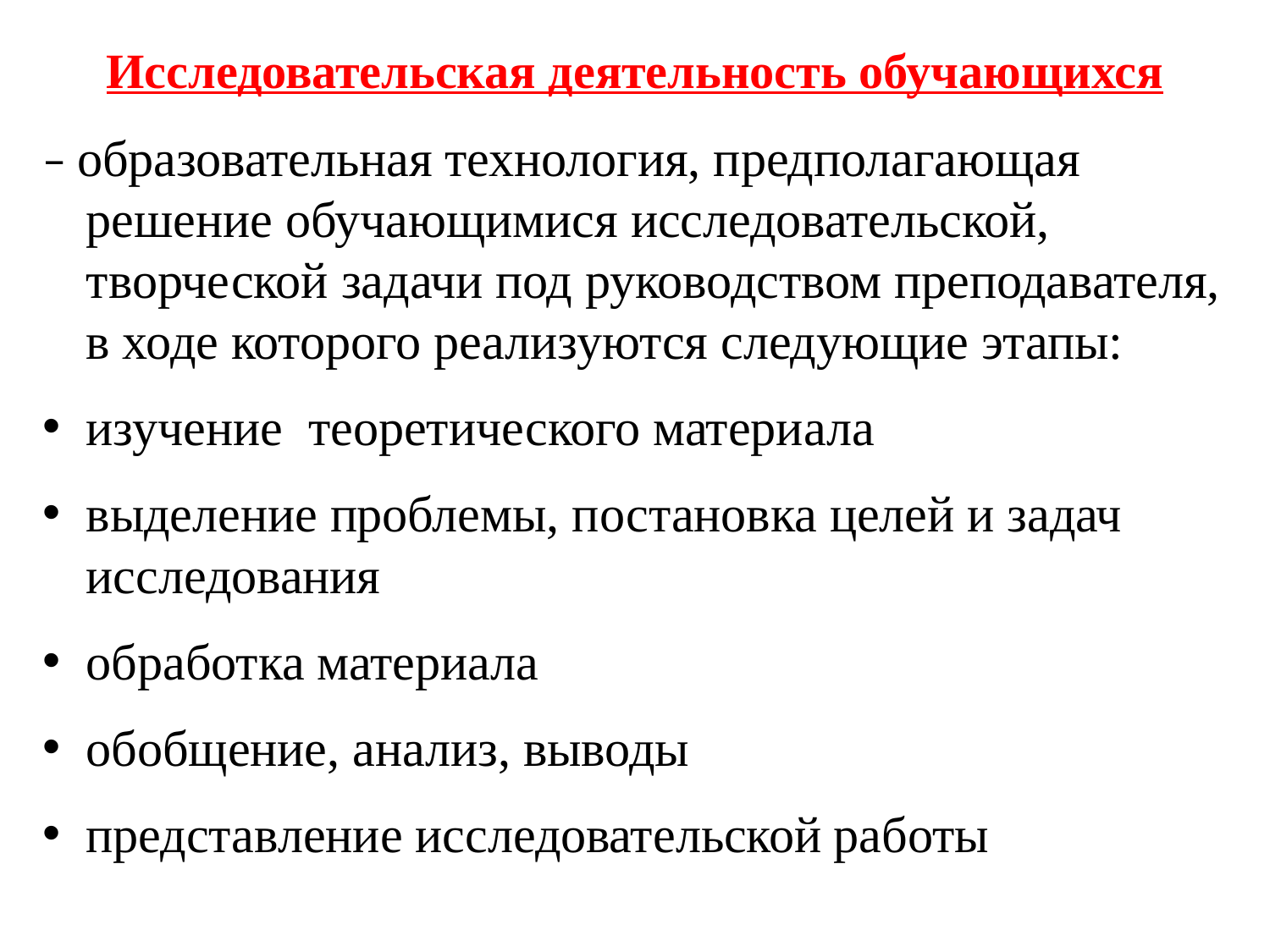

# Исследовательская деятельность обучающихся
– образовательная технология, предполагающая решение обучающимися исследовательской, творческой задачи под руководством преподавателя, в ходе которого реализуются следующие этапы:
изучение  теоретического материала
выделение проблемы, постановка целей и задач исследования
обработка материала
обобщение, анализ, выводы
представление исследовательской работы